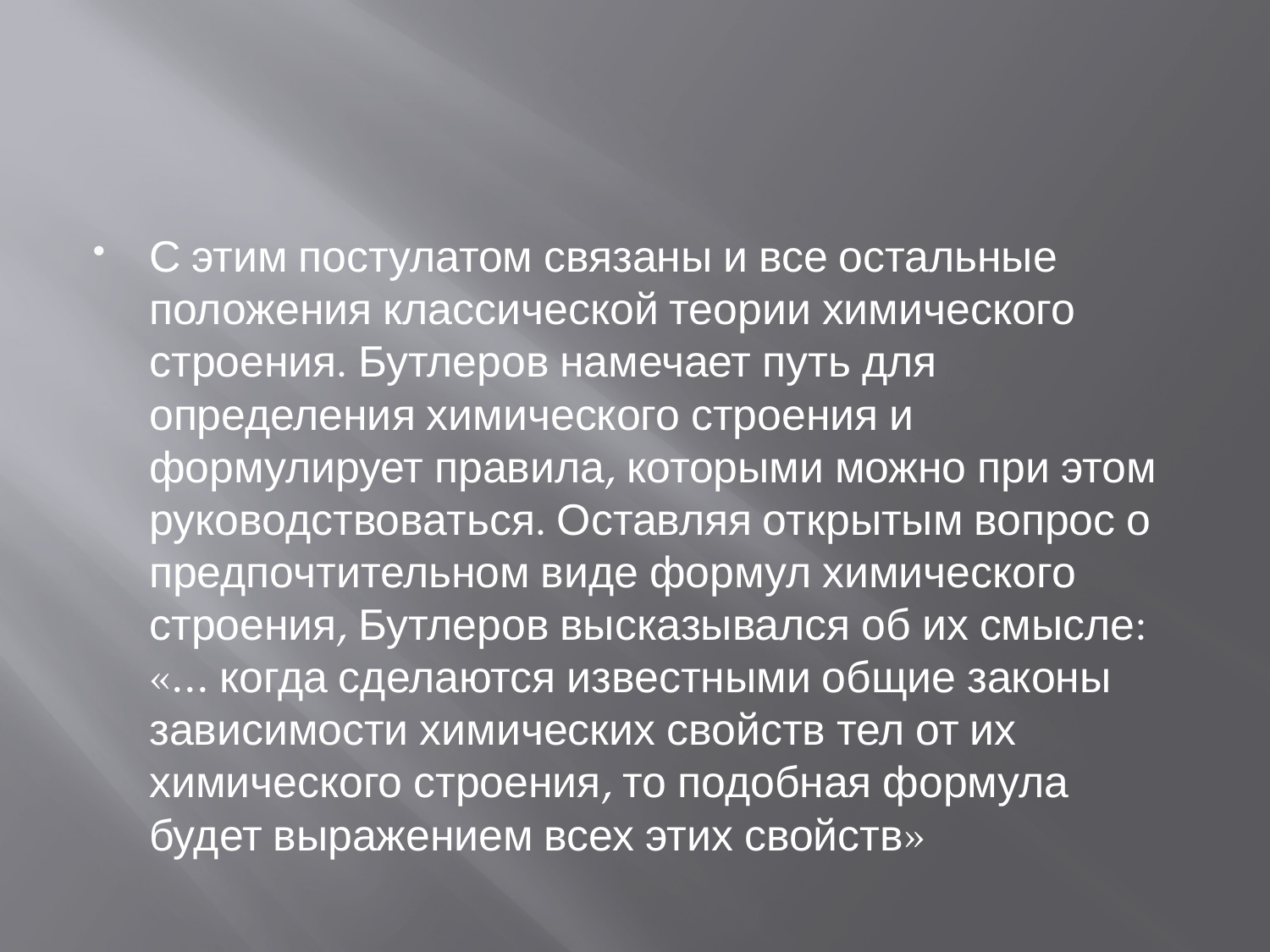

#
С этим постулатом связаны и все остальные положения классической теории химического строения. Бутлеров намечает путь для определения химического строения и формулирует правила, которыми можно при этом руководствоваться. Оставляя открытым вопрос о предпочтительном виде формул химического строения, Бутлеров высказывался об их смысле: «… когда сделаются известными общие законы зависимости химических свойств тел от их химического строения, то подобная формула будет выражением всех этих свойств»